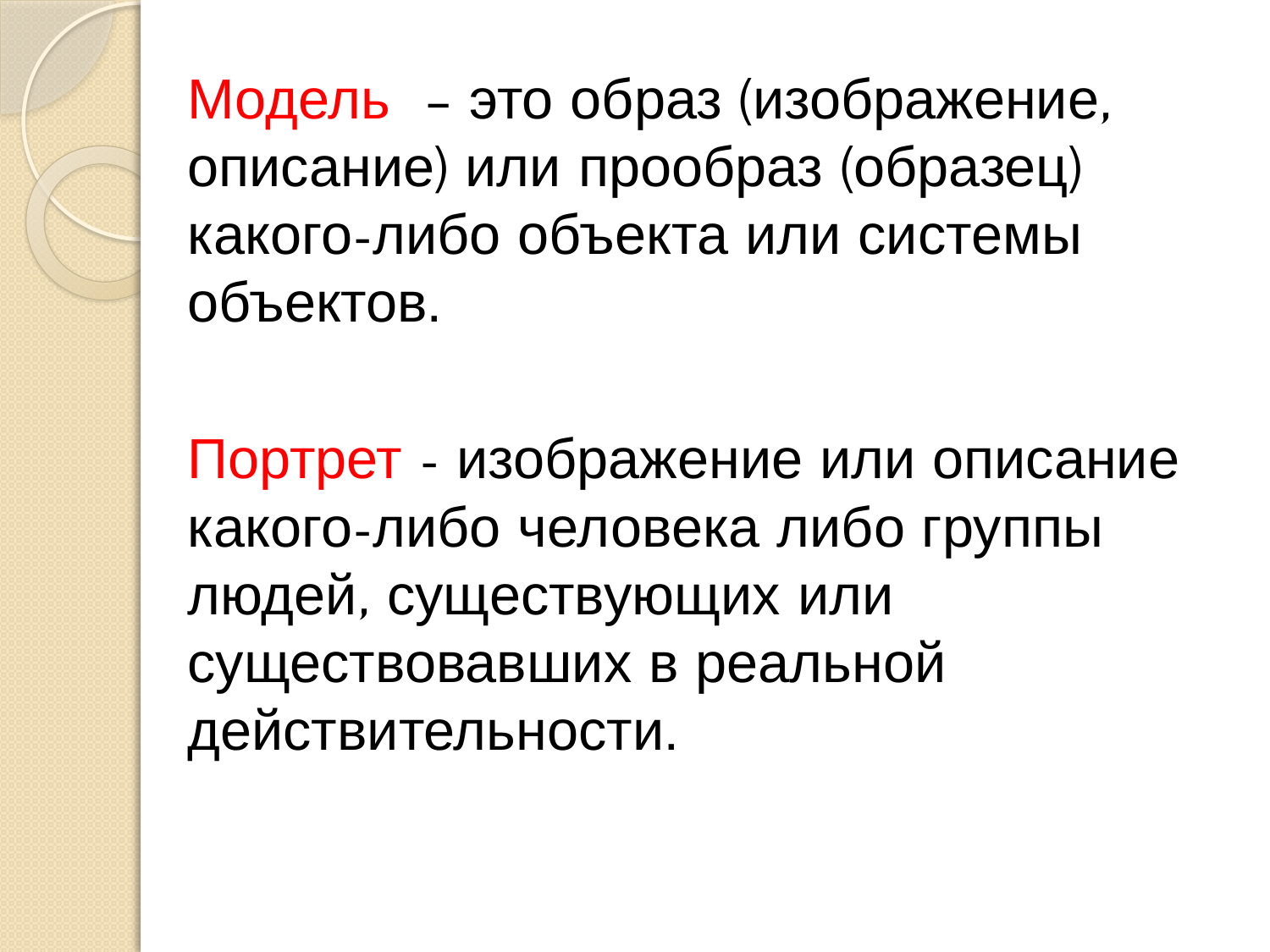

Модель  – это образ (изображение, описание) или прообраз (образец) какого-либо объекта или системы объектов.

Портрет - изображение или описание какого-либо человека либо группы людей, существующих или существовавших в реальной действительности.